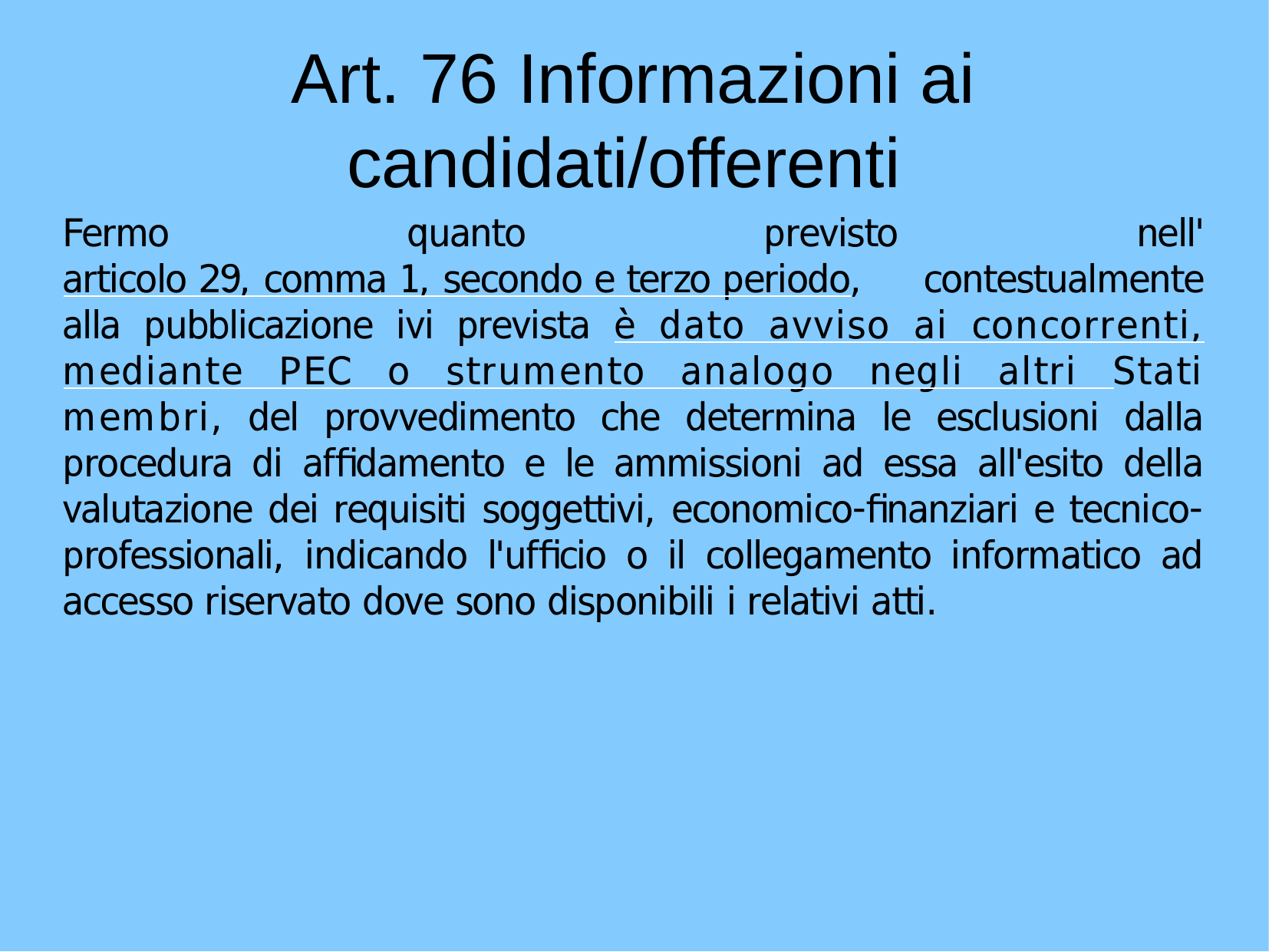

Art. 76 Informazioni ai candidati/offerenti
Fermo quanto previsto nell'articolo 29, comma 1, secondo e terzo periodo, contestualmente alla pubblicazione ivi prevista è dato avviso ai concorrenti, mediante PEC o strumento analogo negli altri Stati membri, del provvedimento che determina le esclusioni dalla procedura di affidamento e le ammissioni ad essa all'esito della valutazione dei requisiti soggettivi, economico-finanziari e tecnico-professionali, indicando l'ufficio o il collegamento informatico ad accesso riservato dove sono disponibili i relativi atti.